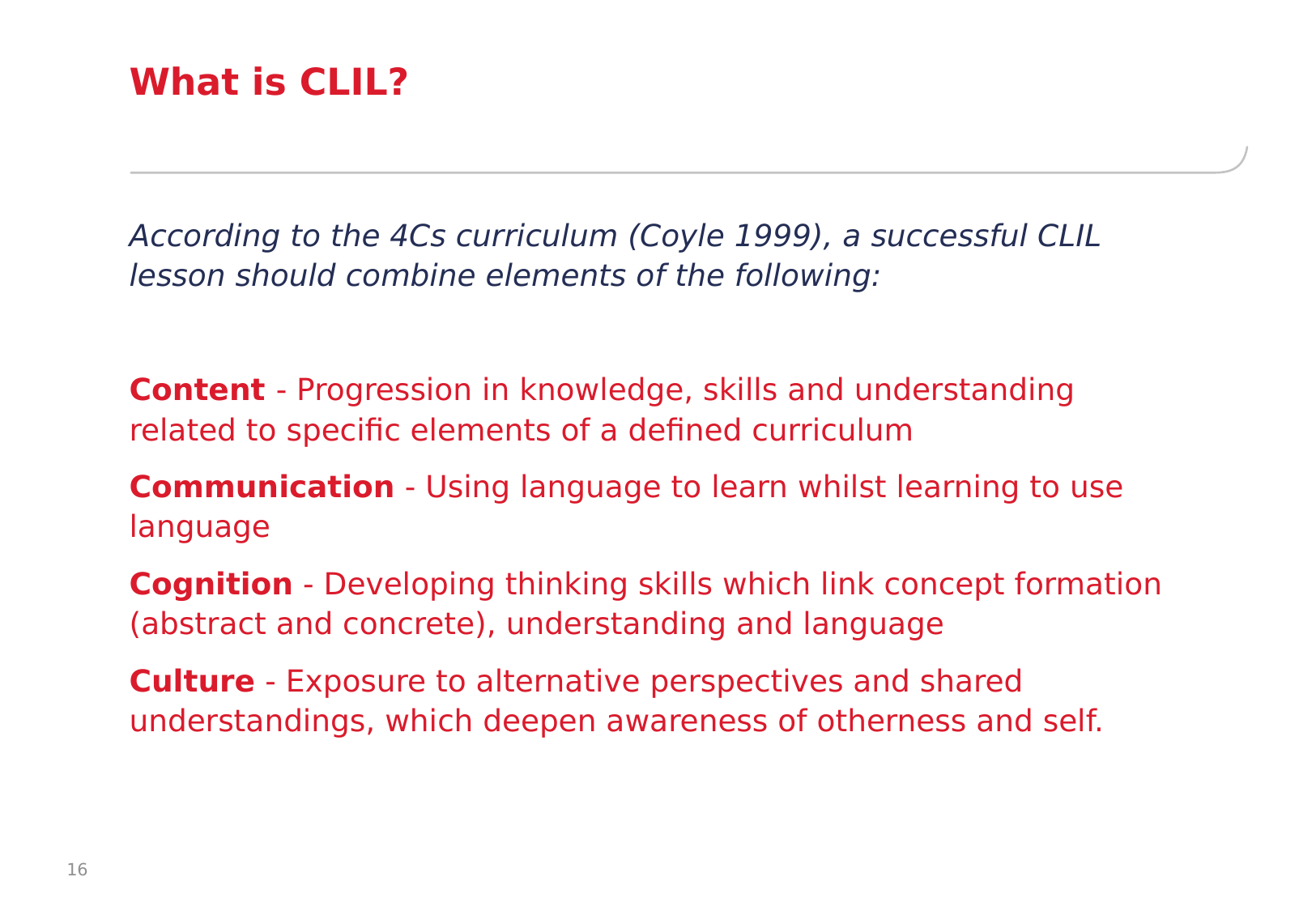

# What is CLIL?
According to the 4Cs curriculum (Coyle 1999), a successful CLIL lesson should combine elements of the following:

Content - Progression in knowledge, skills and understanding related to specific elements of a defined curriculum
Communication - Using language to learn whilst learning to use language
Cognition - Developing thinking skills which link concept formation (abstract and concrete), understanding and language
Culture - Exposure to alternative perspectives and shared understandings, which deepen awareness of otherness and self.

16